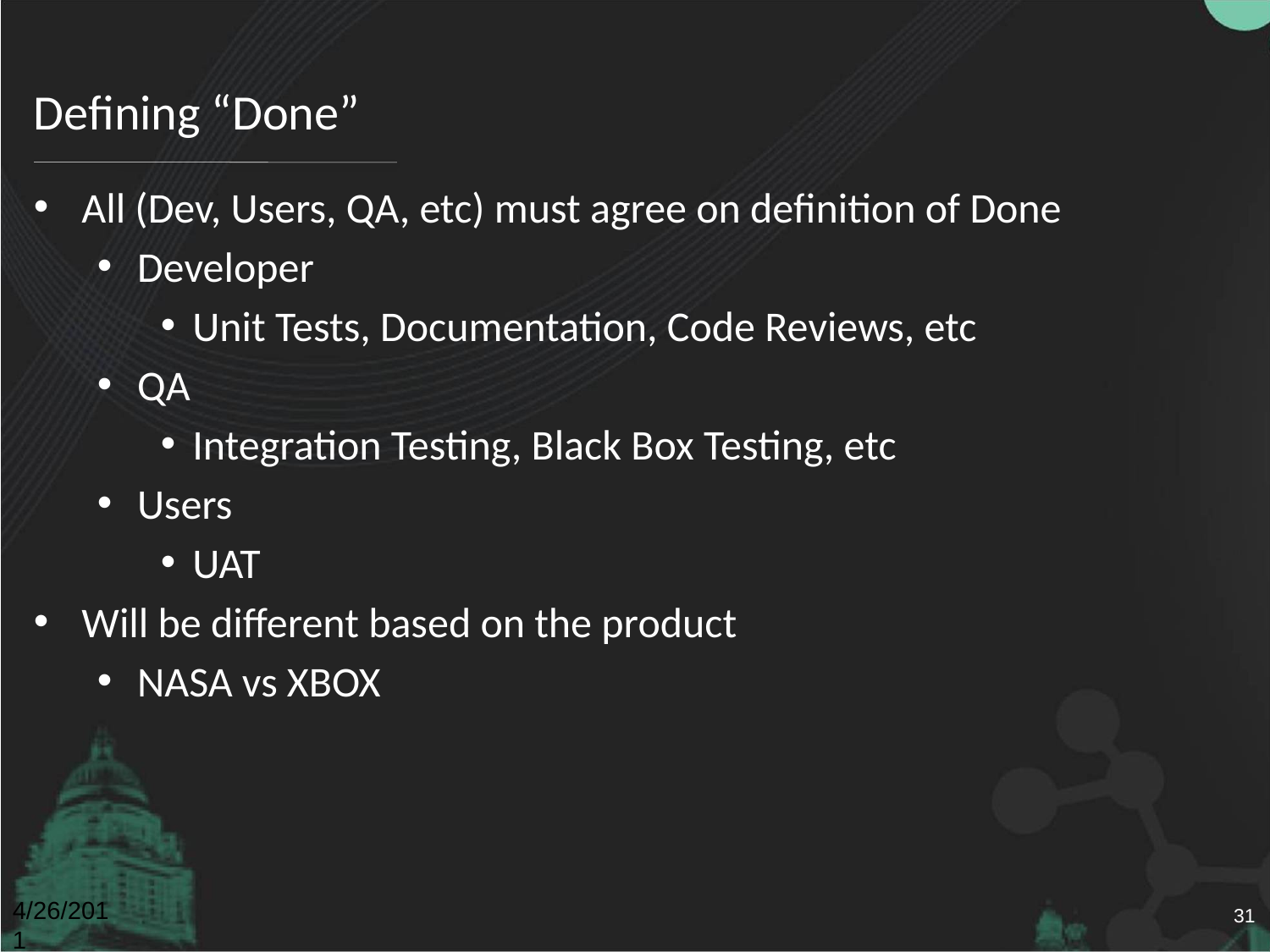

# Defining “Done”
All (Dev, Users, QA, etc) must agree on definition of Done
Developer
Unit Tests, Documentation, Code Reviews, etc
QA
Integration Testing, Black Box Testing, etc
Users
UAT
Will be different based on the product
NASA vs XBOX
4/26/2011
31